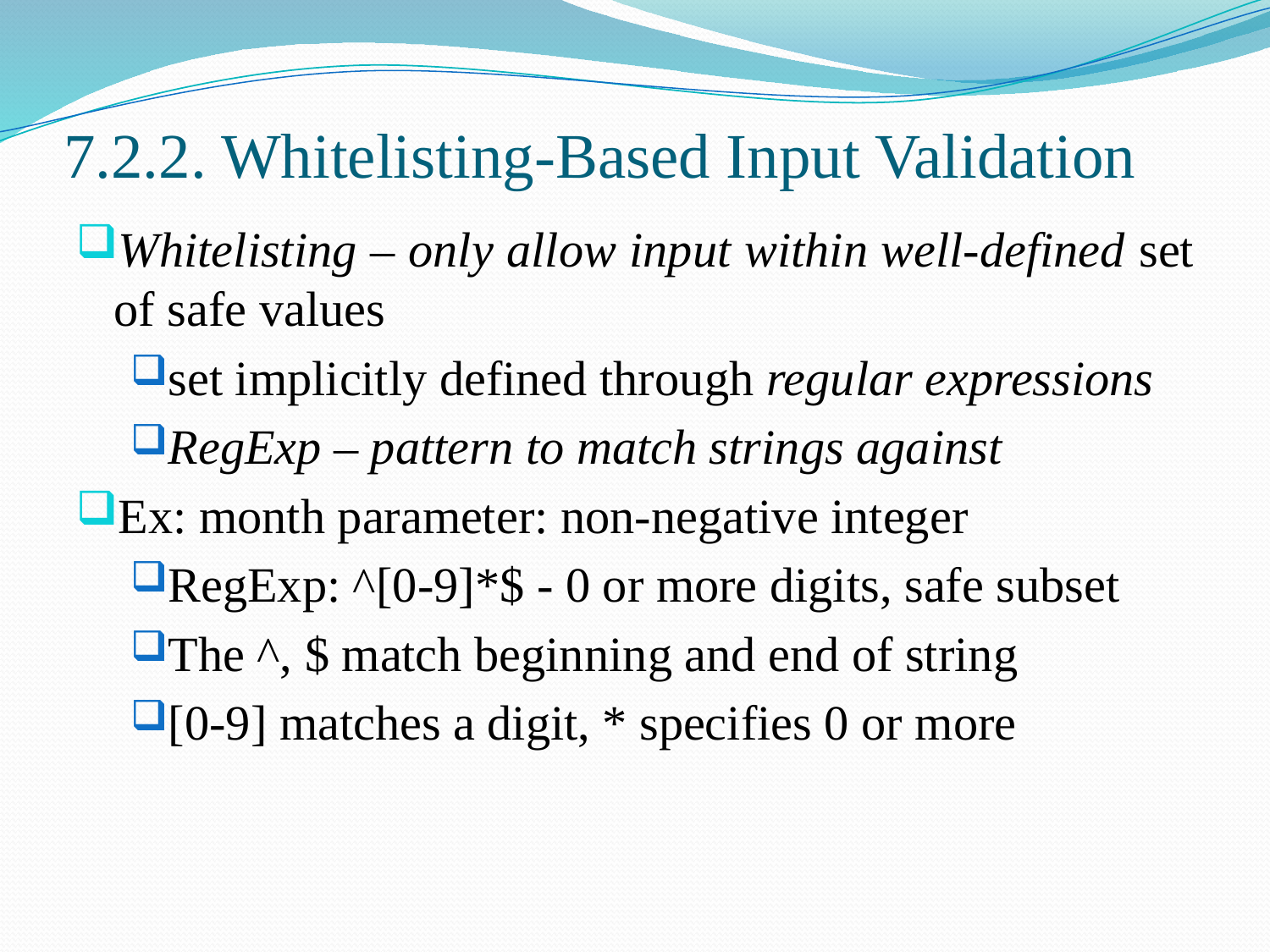

# 7.2.2. Whitelisting-Based Input Validation
Whitelisting – only allow input within well-defined set of safe values
set implicitly defined through regular expressions
RegExp – pattern to match strings against
Ex: month parameter: non-negative integer
RegExp: ^[0-9]*$ - 0 or more digits, safe subset
The ^, $ match beginning and end of string
[0-9] matches a digit, * specifies 0 or more